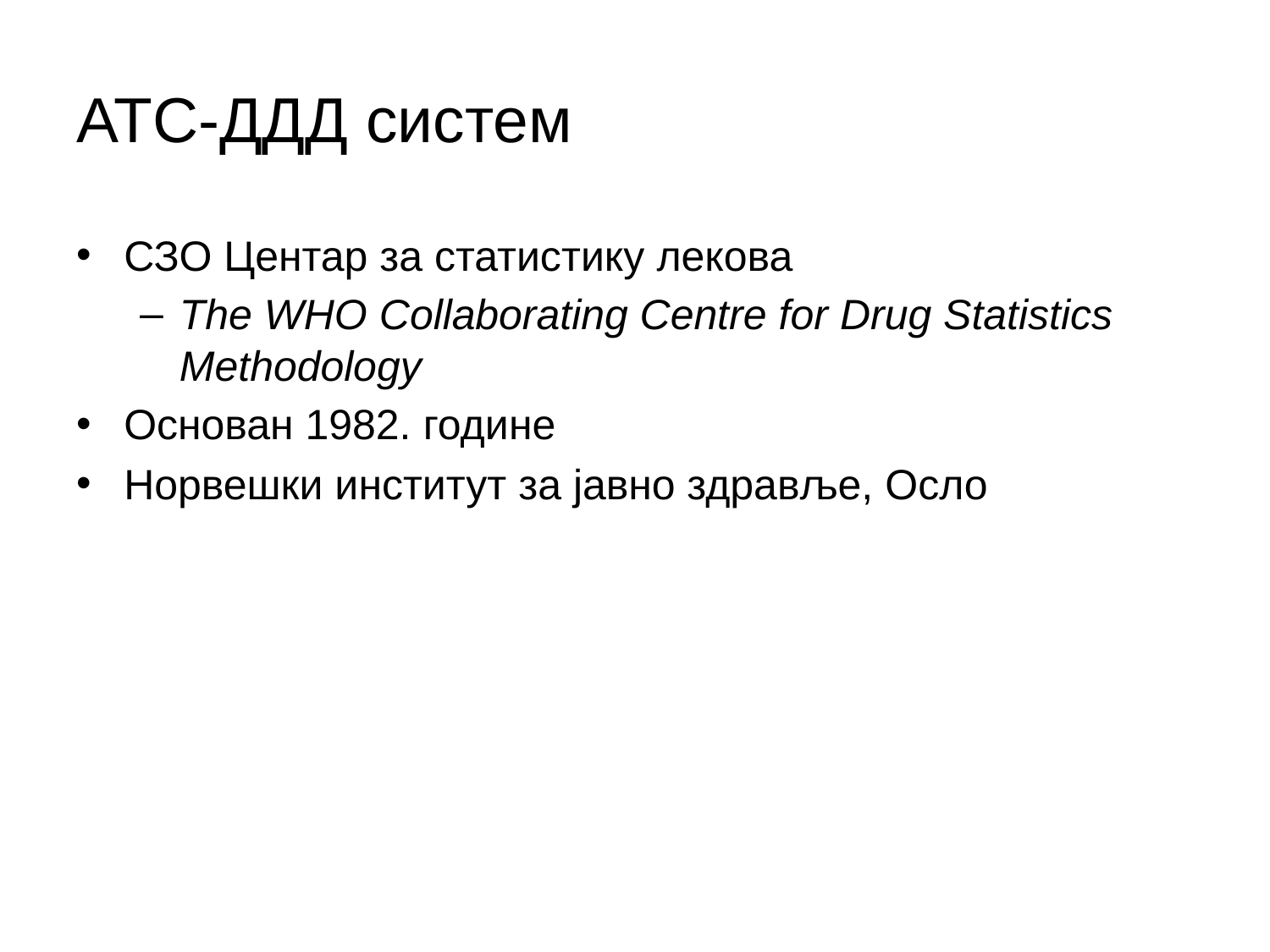

# АТC-ДДД систем
СЗО Центар за статистику лекова
The WHO Collaborating Centre for Drug Statistics Methodology
Основан 1982. године
Норвешки институт за јавно здравље, Осло